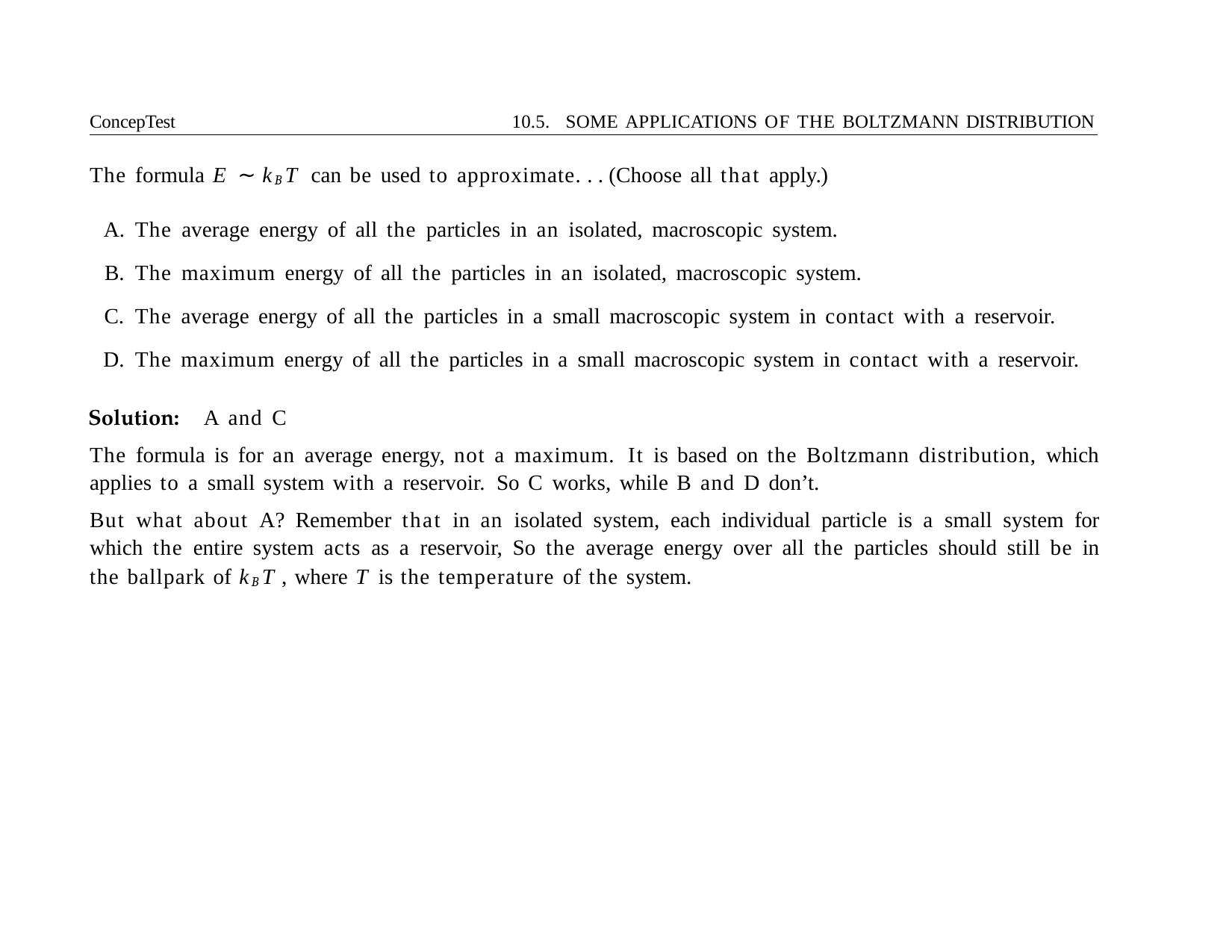

ConcepTest	10.5.  SOME APPLICATIONS OF THE BOLTZMANN DISTRIBUTION

The formula E ∼ kBT can be used to approximate. . . (Choose all that apply.)

The average energy of all the particles in an isolated, macroscopic system.
The maximum energy of all the particles in an isolated, macroscopic system.
The average energy of all the particles in a small macroscopic system in contact with a reservoir.
The maximum energy of all the particles in a small macroscopic system in contact with a reservoir.

Solution:  A and C
The formula is for an average energy, not a maximum. It is based on the Boltzmann distribution, which applies to a small system with a reservoir. So C works, while B and D don’t.
But what about A? Remember that in an isolated system, each individual particle is a small system for which the entire system acts as a reservoir, So the average energy over all the particles should still be in the ballpark of kBT , where T is the temperature of the system.